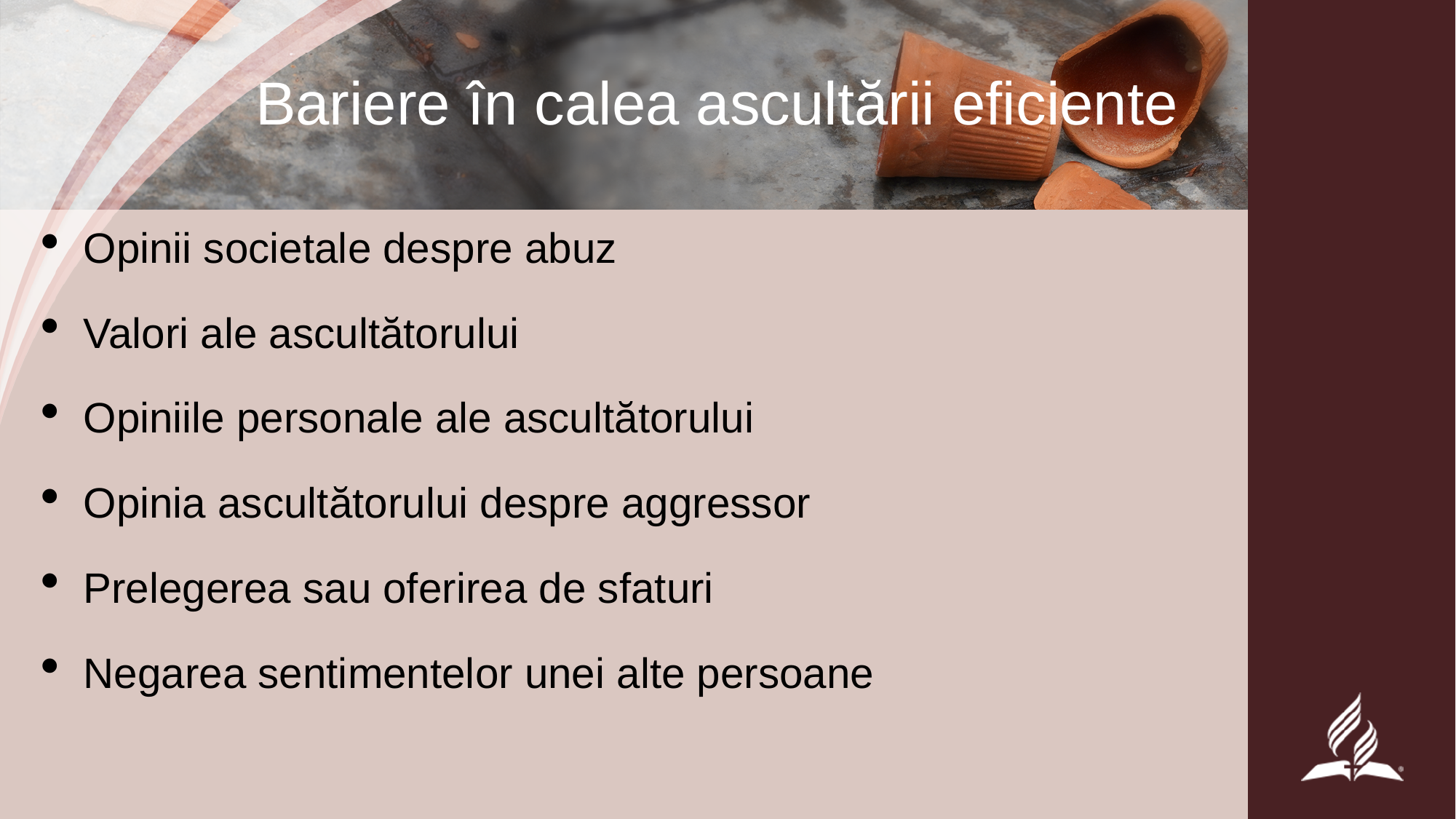

# Bariere în calea ascultării eficiente
Opinii societale despre abuz

Valori ale ascultătorului

Opiniile personale ale ascultătorului

Opinia ascultătorului despre aggressor

Prelegerea sau oferirea de sfaturi

Negarea sentimentelor unei alte persoane